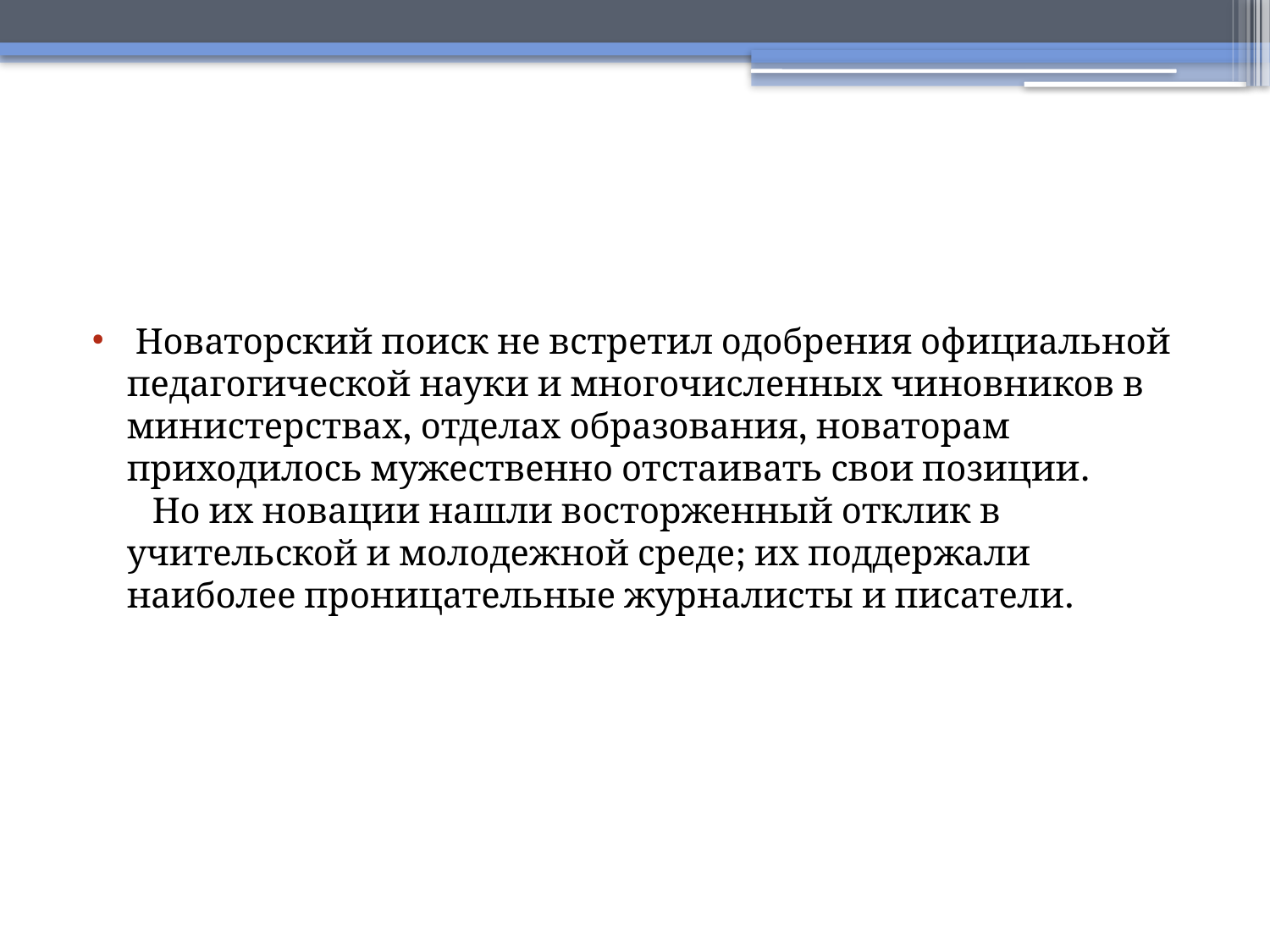

Новаторский поиск не встретил одобрения официальной педагогической науки и многочисленных чиновников в министерствах, отделах образования, новаторам приходилось мужественно отстаивать свои позиции.
   Но их новации нашли восторженный отклик в учительской и молодежной среде; их поддержали наиболее проницательные журналисты и писатели.